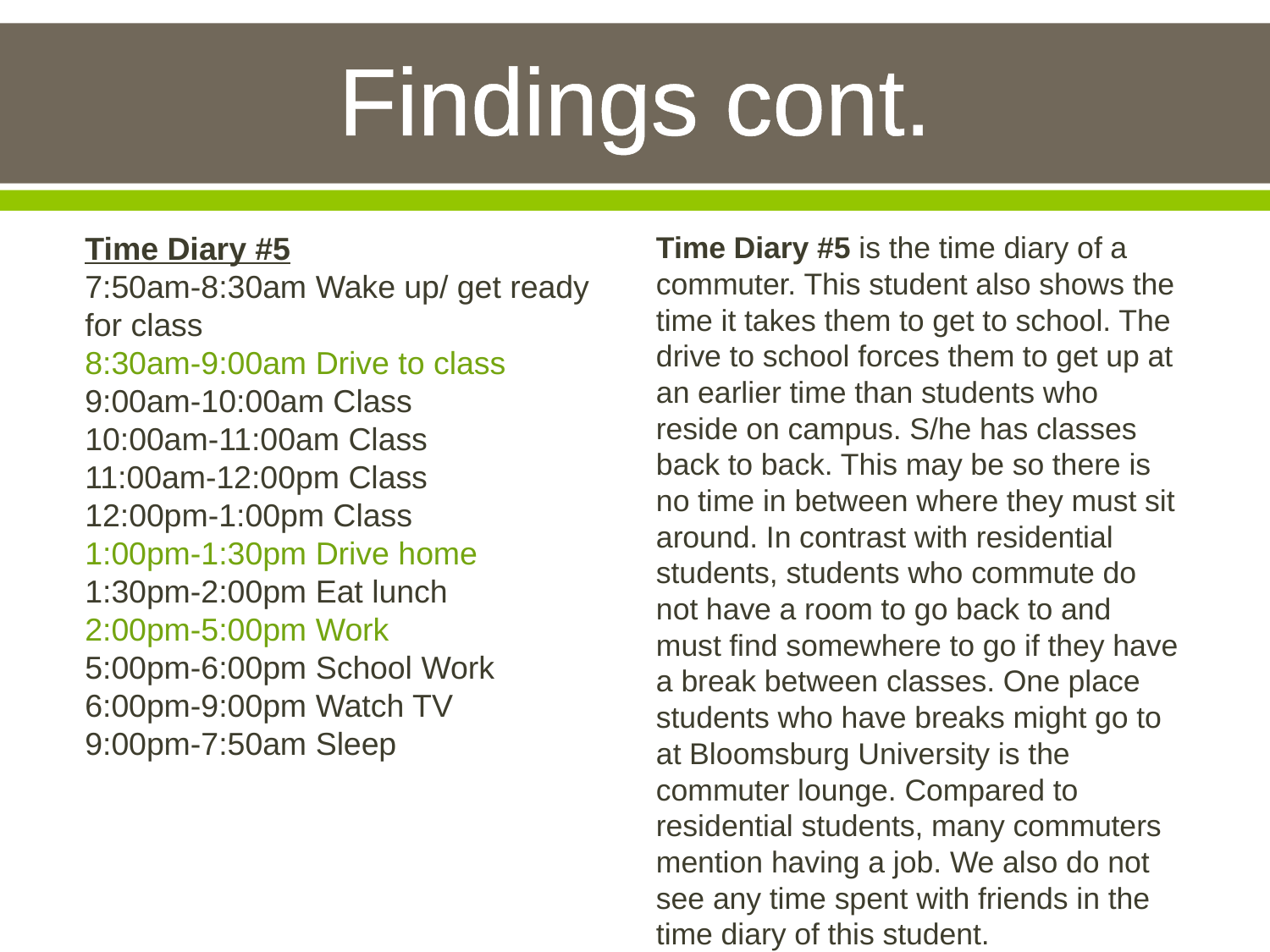

# Findings cont.
Time Diary #5
7:50am-8:30am Wake up/ get ready for class
8:30am-9:00am Drive to class
9:00am-10:00am Class
10:00am-11:00am Class
11:00am-12:00pm Class
12:00pm-1:00pm Class
1:00pm-1:30pm Drive home
1:30pm-2:00pm Eat lunch
2:00pm-5:00pm Work
5:00pm-6:00pm School Work
6:00pm-9:00pm Watch TV
9:00pm-7:50am Sleep
Time Diary #5 is the time diary of a commuter. This student also shows the time it takes them to get to school. The drive to school forces them to get up at an earlier time than students who reside on campus. S/he has classes back to back. This may be so there is no time in between where they must sit around. In contrast with residential students, students who commute do not have a room to go back to and must find somewhere to go if they have a break between classes. One place students who have breaks might go to at Bloomsburg University is the commuter lounge. Compared to residential students, many commuters mention having a job. We also do not see any time spent with friends in the time diary of this student.